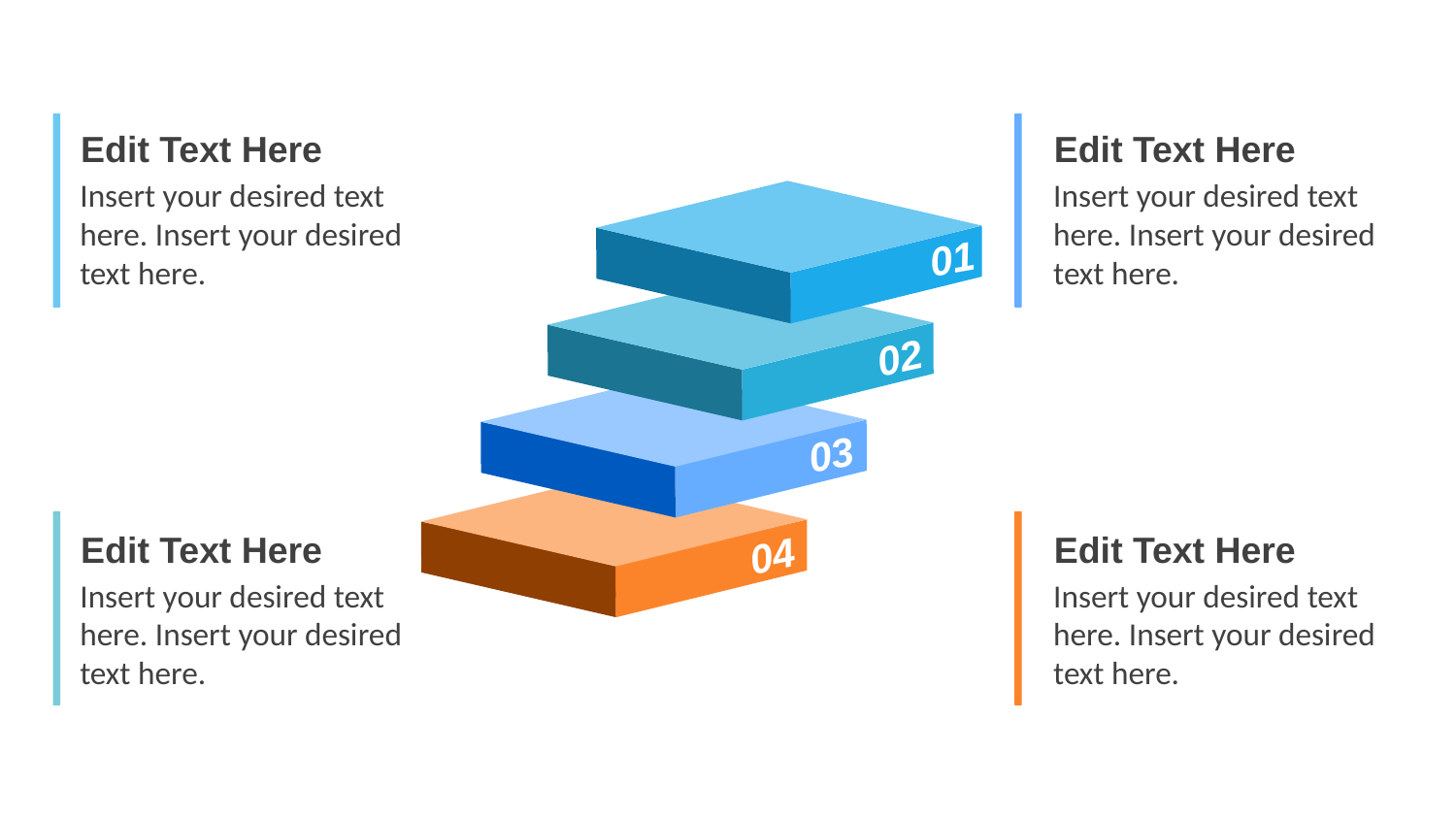

Edit Text Here
Insert your desired text here. Insert your desired text here.

Edit Text Here
Insert your desired text here. Insert your desired text here.

01

02

03

Edit Text Here
Insert your desired text here. Insert your desired text here.

Edit Text Here
Insert your desired text here. Insert your desired text here.

04